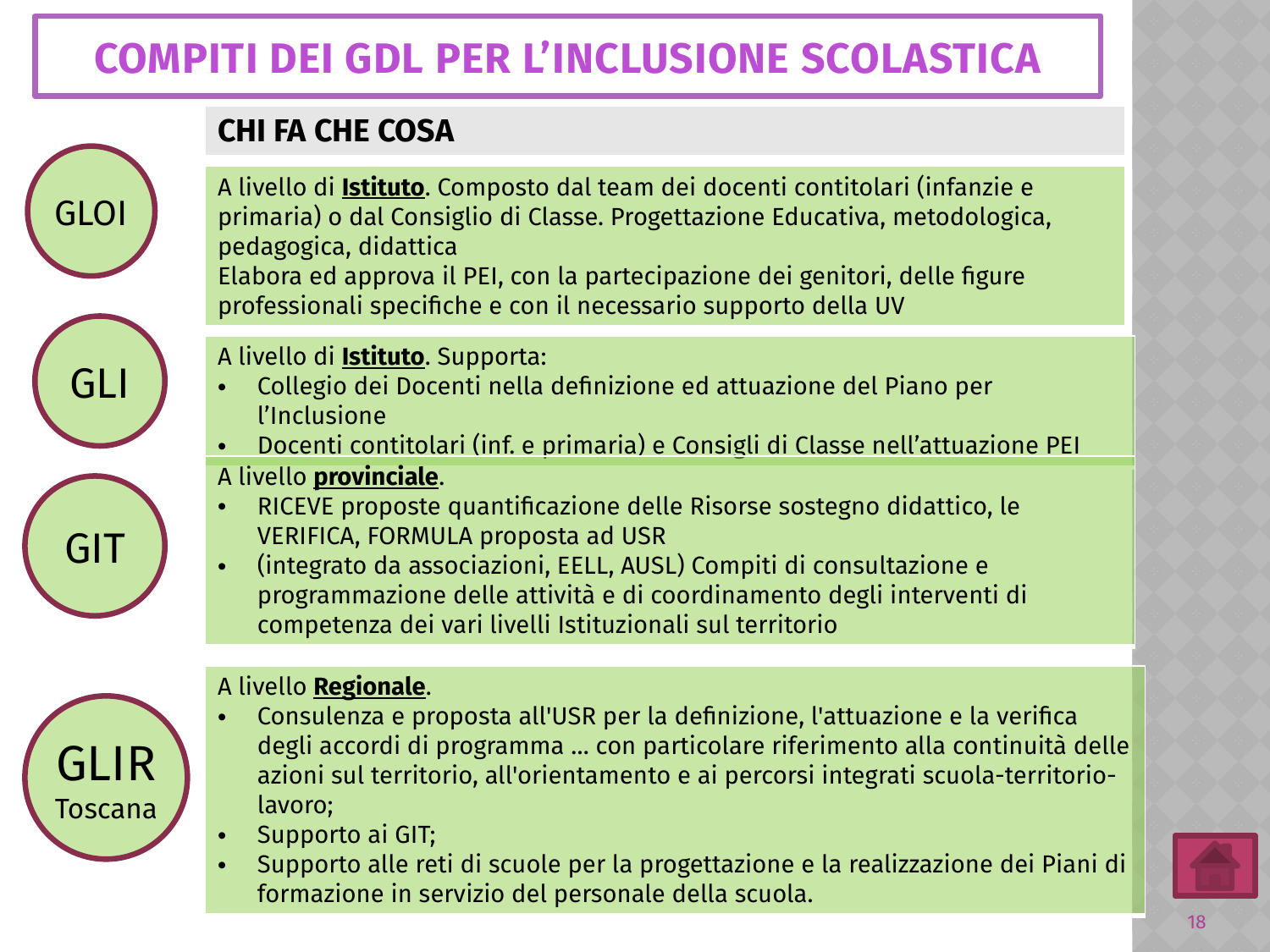

COMPITI DEI GDL PER L’INCLUSIONE SCOLASTICA
| CHI FA CHE COSA |
| --- |
GLOI
| A livello di Istituto. Composto dal team dei docenti contitolari (infanzie e primaria) o dal Consiglio di Classe. Progettazione Educativa, metodologica, pedagogica, didattica Elabora ed approva il PEI, con la partecipazione dei genitori, delle figure professionali specifiche e con il necessario supporto della UV |
| --- |
GLI
| A livello di Istituto. Supporta: Collegio dei Docenti nella definizione ed attuazione del Piano per l’Inclusione Docenti contitolari (inf. e primaria) e Consigli di Classe nell’attuazione PEI |
| --- |
| A livello provinciale. RICEVE proposte quantificazione delle Risorse sostegno didattico, le VERIFICA, FORMULA proposta ad USR (integrato da associazioni, EELL, AUSL) Compiti di consultazione e programmazione delle attività e di coordinamento degli interventi di competenza dei vari livelli Istituzionali sul territorio |
| --- |
GIT
| A livello Regionale. Consulenza e proposta all'USR per la definizione, l'attuazione e la verifica degli accordi di programma … con particolare riferimento alla continuità delle azioni sul territorio, all'orientamento e ai percorsi integrati scuola-territorio-lavoro; Supporto ai GIT; Supporto alle reti di scuole per la progettazione e la realizzazione dei Piani di formazione in servizio del personale della scuola. |
| --- |
GLIR
Toscana

18